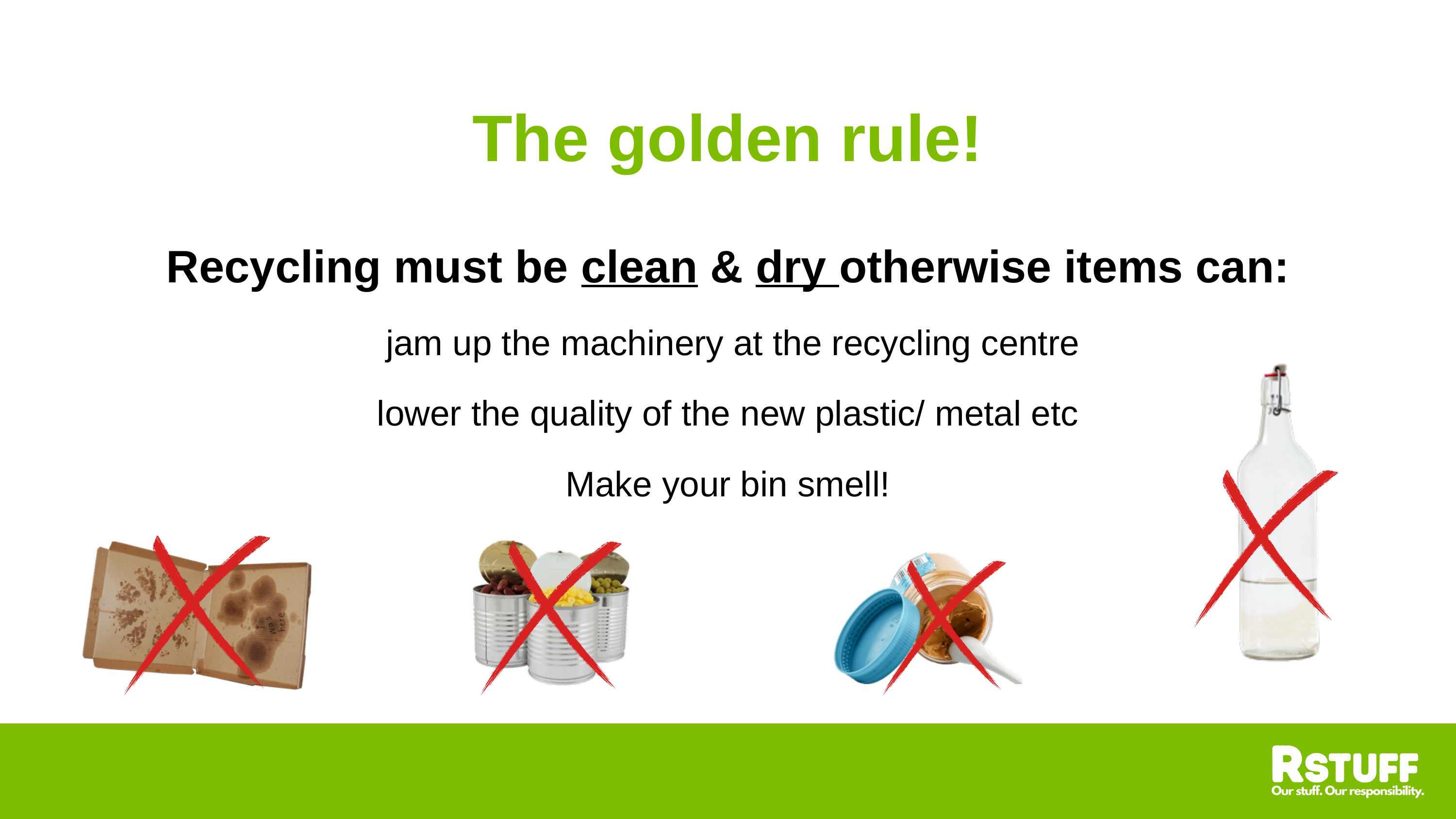

The golden rule!
Recycling must be clean & dry otherwise items can:
 jam up the machinery at the recycling centre
lower the quality of the new plastic/ metal etc
Make your bin smell!